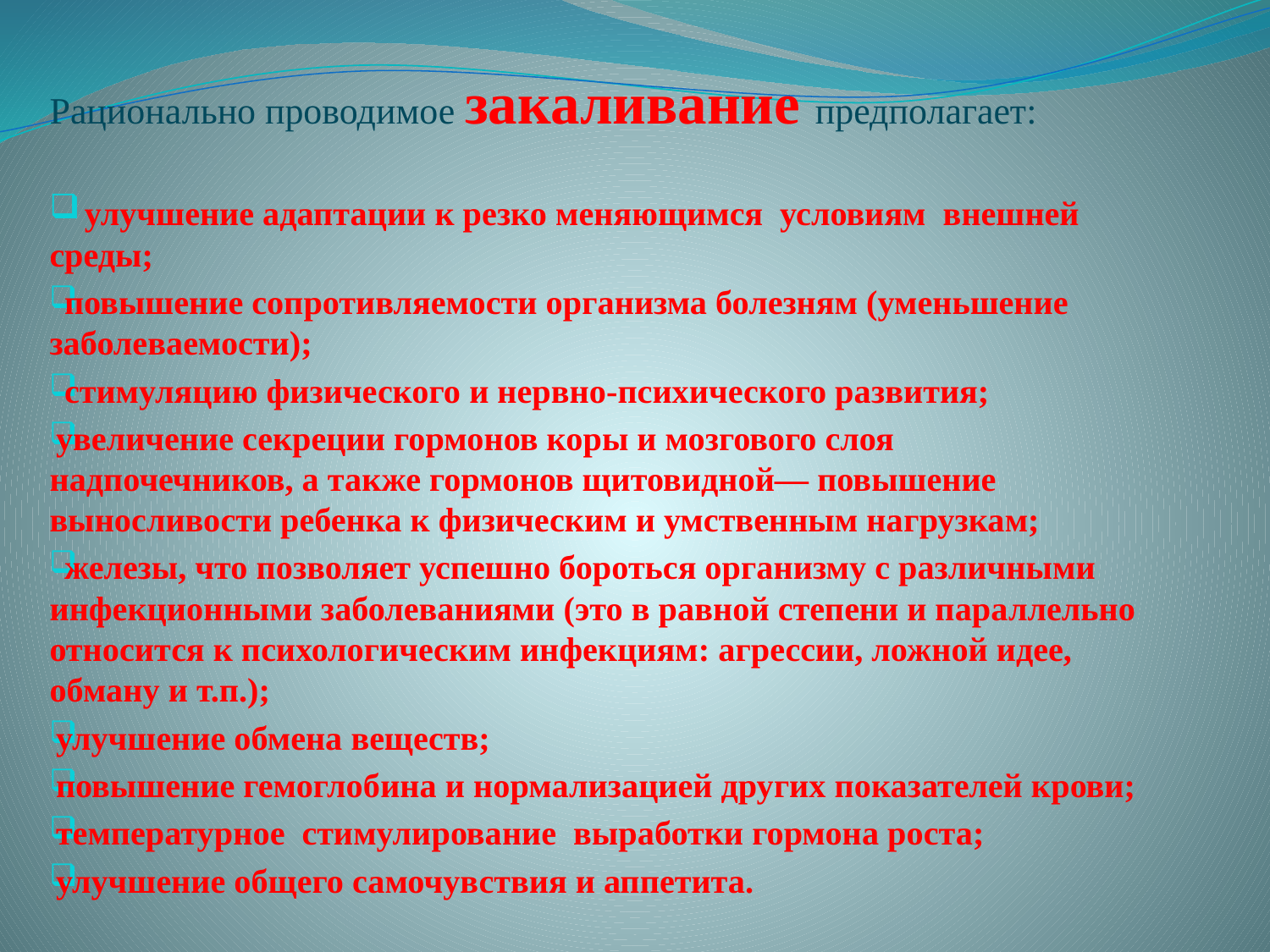

Рационально проводимое закаливание предполагает:
   улучшение адаптации к резко меняющимся  условиям  внешней среды;
 повышение сопротивляемости организма болезням (уменьшение заболе­ваемости);
 стимуляцию физического и нервно-психического развития;
увеличение секреции гормонов коры и мозгового слоя надпочечников, а также гормонов щитовидной— повышение выносливости ребенка к физическим и умственным на­грузкам;
 железы, что позволяет успешно бороться организму с различными инфекционными заболеваниями (это в равной степени и параллельно относится к психологическим инфекциям: агрессии, ложной идее, обману и т.п.);
улучшение обмена веществ;
повышение гемоглобина и нормализацией других показателей крови;
температурное  стимулирование  выработки гормона роста;
улучшение общего самочувствия и аппетита.